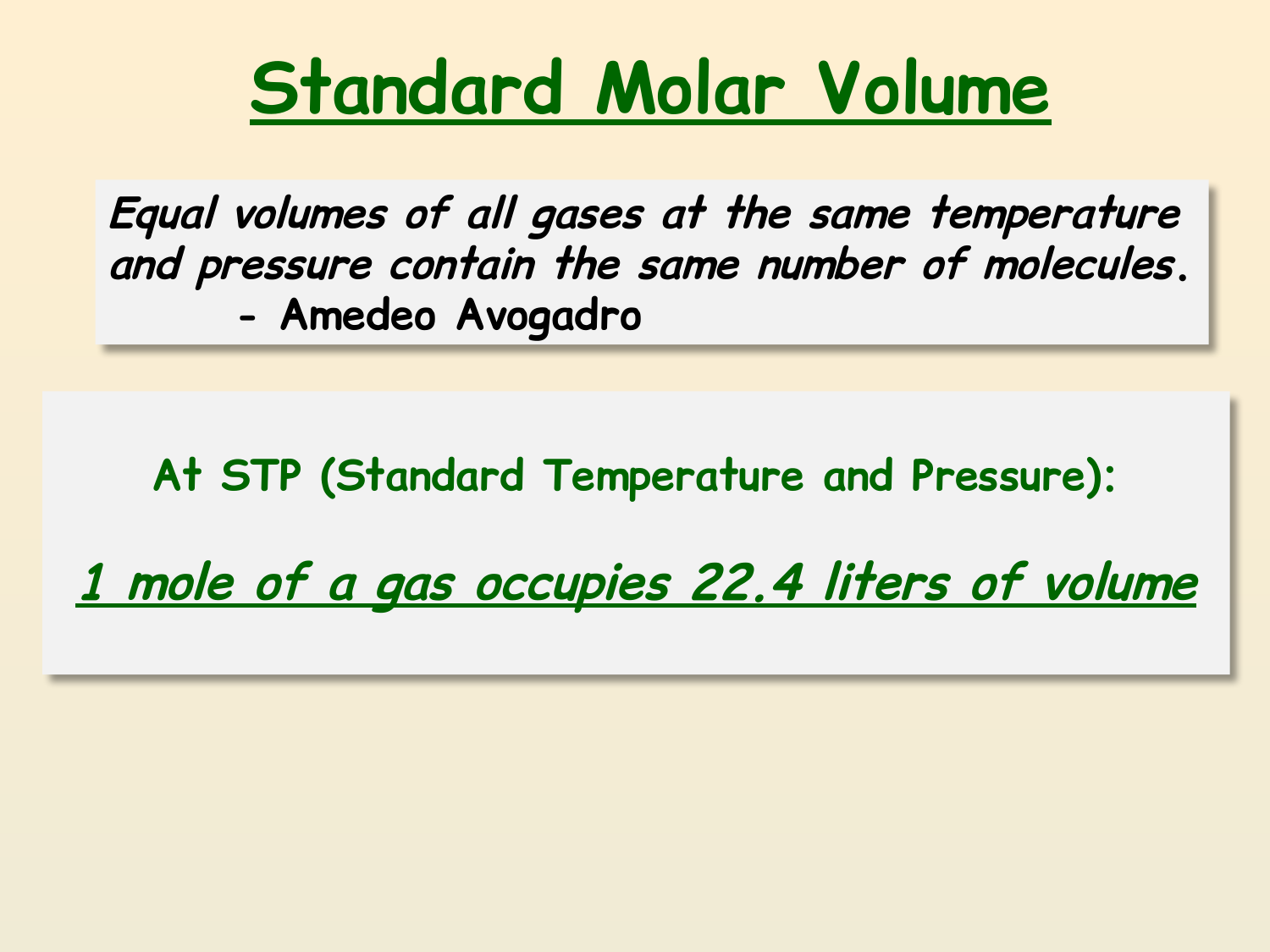

# Standard Molar Volume
Equal volumes of all gases at the same temperature and pressure contain the same number of molecules.
	- Amedeo Avogadro

At STP (Standard Temperature and Pressure):

1 mole of a gas occupies 22.4 liters of volume